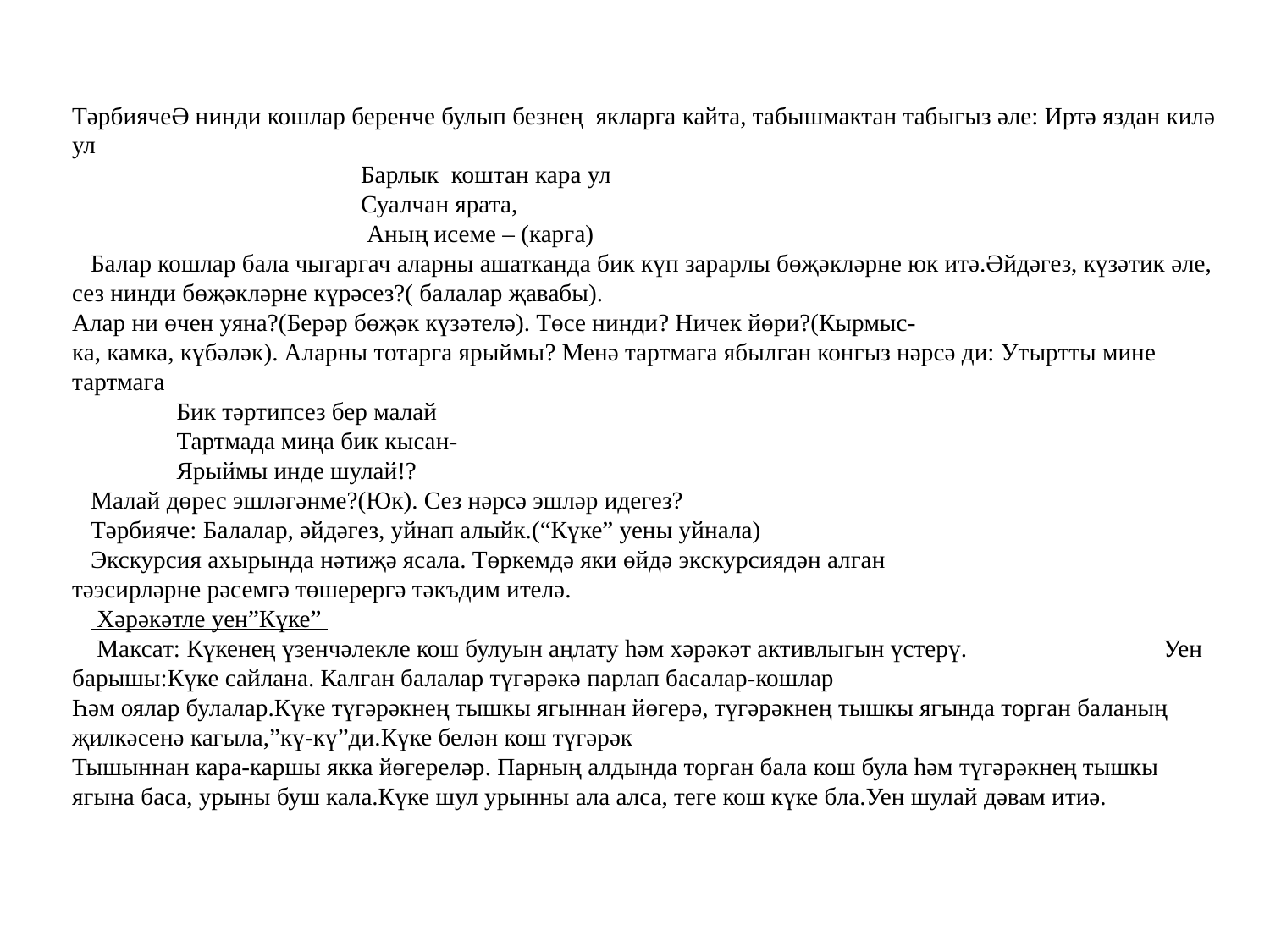

ТәрбиячеӘ нинди кошлар беренче булып безнең  якларга кайта, табышмактан табыгыз әле: Иртә яздан килә ул
                                               Барлык  коштан кара ул
                                               Суалчан ярата,
                                                Аның исеме – (карга)
   Балар кошлар бала чыгаргач аларны ашатканда бик күп зарарлы бөҗәкләрне юк итә.Әйдәгез, күзәтик әле, сез нинди бөҗәкләрне күрәсез?( балалар җавабы).
Алар ни өчен уяна?(Берәр бөҗәк күзәтелә). Төсе нинди? Ничек йөри?(Кырмыс-
ка, камка, күбәләк). Аларны тотарга ярыймы? Менә тартмага ябылган конгыз нәрсә ди: Утыртты мине тартмага
                 Бик тәртипсез бер малай
                 Тартмада миңа бик кысан-
                 Ярыймы инде шулай!?
   Малай дөрес эшләгәнме?(Юк). Сез нәрсә эшләр идегез?
   Тәрбияче: Балалар, әйдәгез, уйнап алыйк.(“Күке” уены уйнала)
   Экскурсия ахырында нәтиҗә ясала. Төркемдә яки өйдә экскурсиядән алган
тәэсирләрне рәсемгә төшерергә тәкъдим ителә.
    Хәрәкәтле уен”Күке”
    Максат: Күкенең үзенчәлекле кош булуын аңлату һәм хәрәкәт активлыгын үстерү.                                Уен барышы:Күке сайлана. Калган балалар түгәрәкә парлап басалар-кошлар
Һәм оялар булалар.Күке түгәрәкнең тышкы ягыннан йөгерә, түгәрәкнең тышкы ягында торган баланың җилкәсенә кагыла,”кү-кү”ди.Күке белән кош түгәрәк
Тышыннан кара-каршы якка йөгереләр. Парның алдында торган бала кош була һәм түгәрәкнең тышкы ягына баса, урыны буш кала.Күке шул урынны ала алса, теге кош күке бла.Уен шулай дәвам итиә.